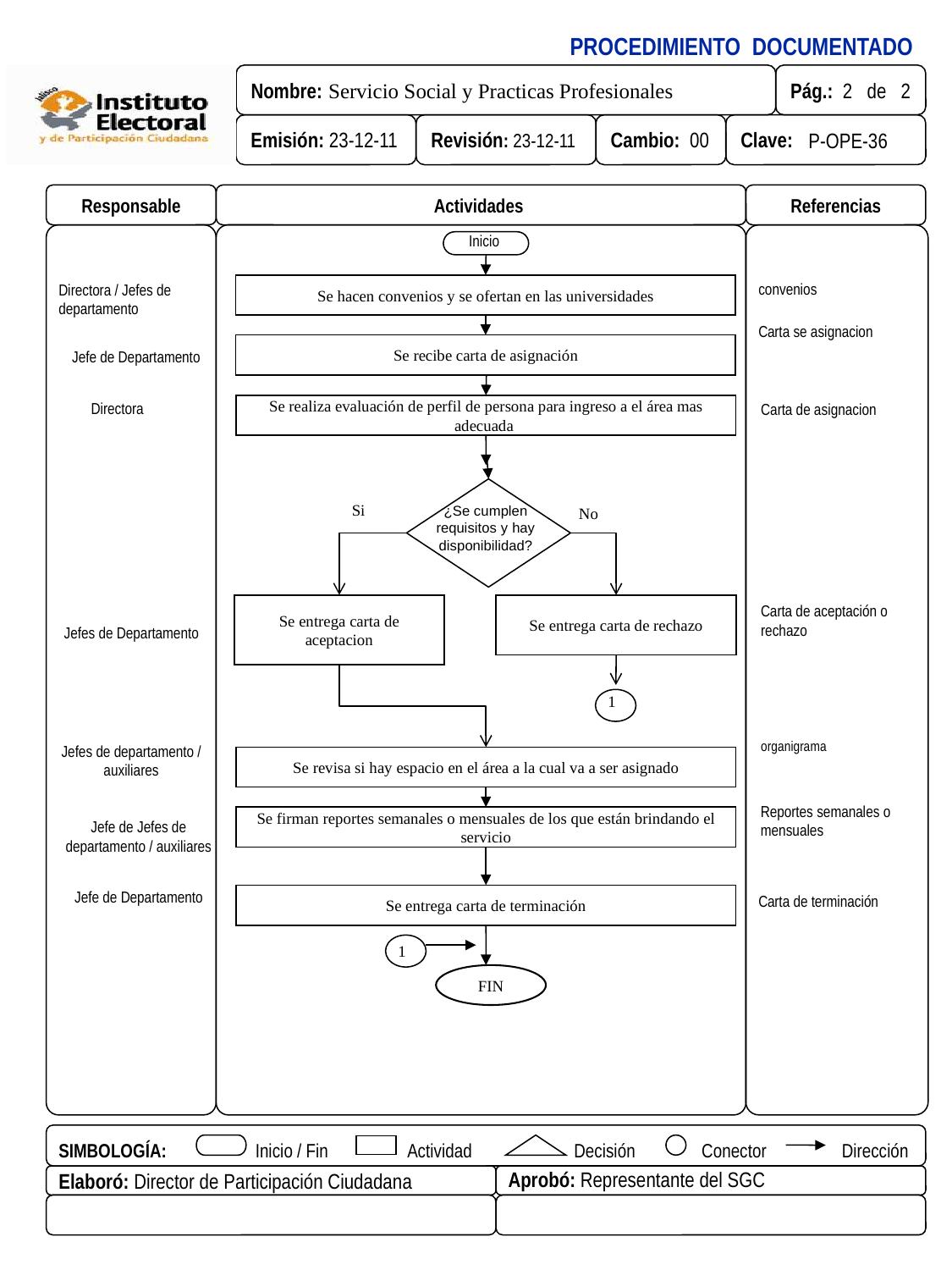

Responsable
Actividades
Referencias

Inicio

convenios
Directora / Jefes de departamento
Se hacen convenios y se ofertan en las universidades
Carta se asignacion
Se recibe carta de asignación
Jefe de Departamento

Directora
Carta de asignacion
Se realiza evaluación de perfil de persona para ingreso a el área mas adecuada

¿Se cumplen requisitos y hay disponibilidad?
Si
No

Se entrega carta de aceptacion
Se entrega carta de rechazo
Carta de aceptación o rechazo
Jefes de Departamento
1

organigrama
Jefes de departamento / auxiliares
Se revisa si hay espacio en el área a la cual va a ser asignado

Reportes semanales o mensuales
Se firman reportes semanales o mensuales de los que están brindando el servicio
Jefe de Jefes de departamento / auxiliares

Jefe de Departamento
Se entrega carta de terminación
Carta de terminación

1
FIN